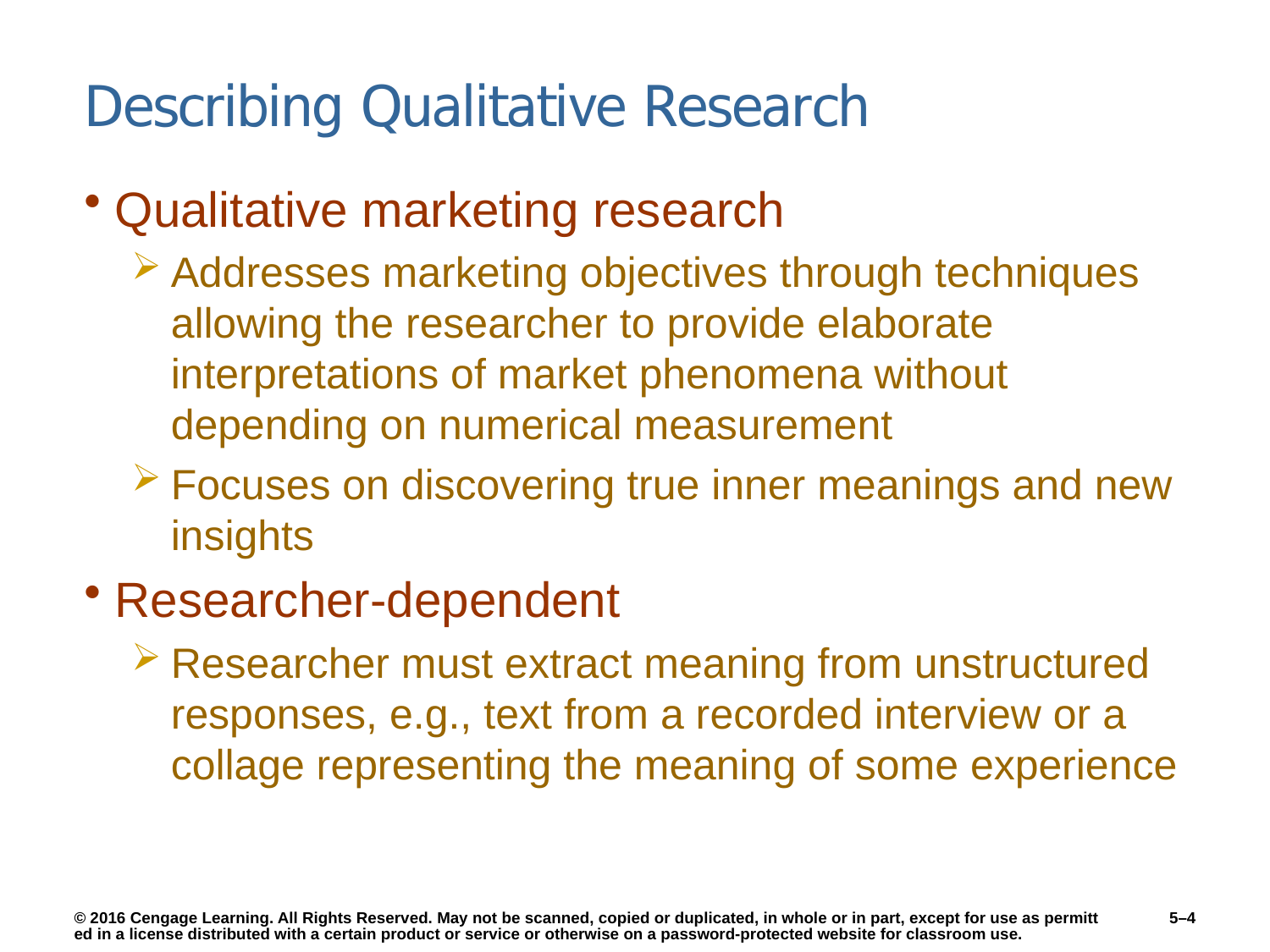

# Describing Qualitative Research
Qualitative marketing research
Addresses marketing objectives through techniques allowing the researcher to provide elaborate interpretations of market phenomena without depending on numerical measurement
Focuses on discovering true inner meanings and new insights
Researcher-dependent
Researcher must extract meaning from unstructured responses, e.g., text from a recorded interview or a collage representing the meaning of some experience
5–4
© 2016 Cengage Learning. All Rights Reserved. May not be scanned, copied or duplicated, in whole or in part, except for use as permitted in a license distributed with a certain product or service or otherwise on a password-protected website for classroom use.